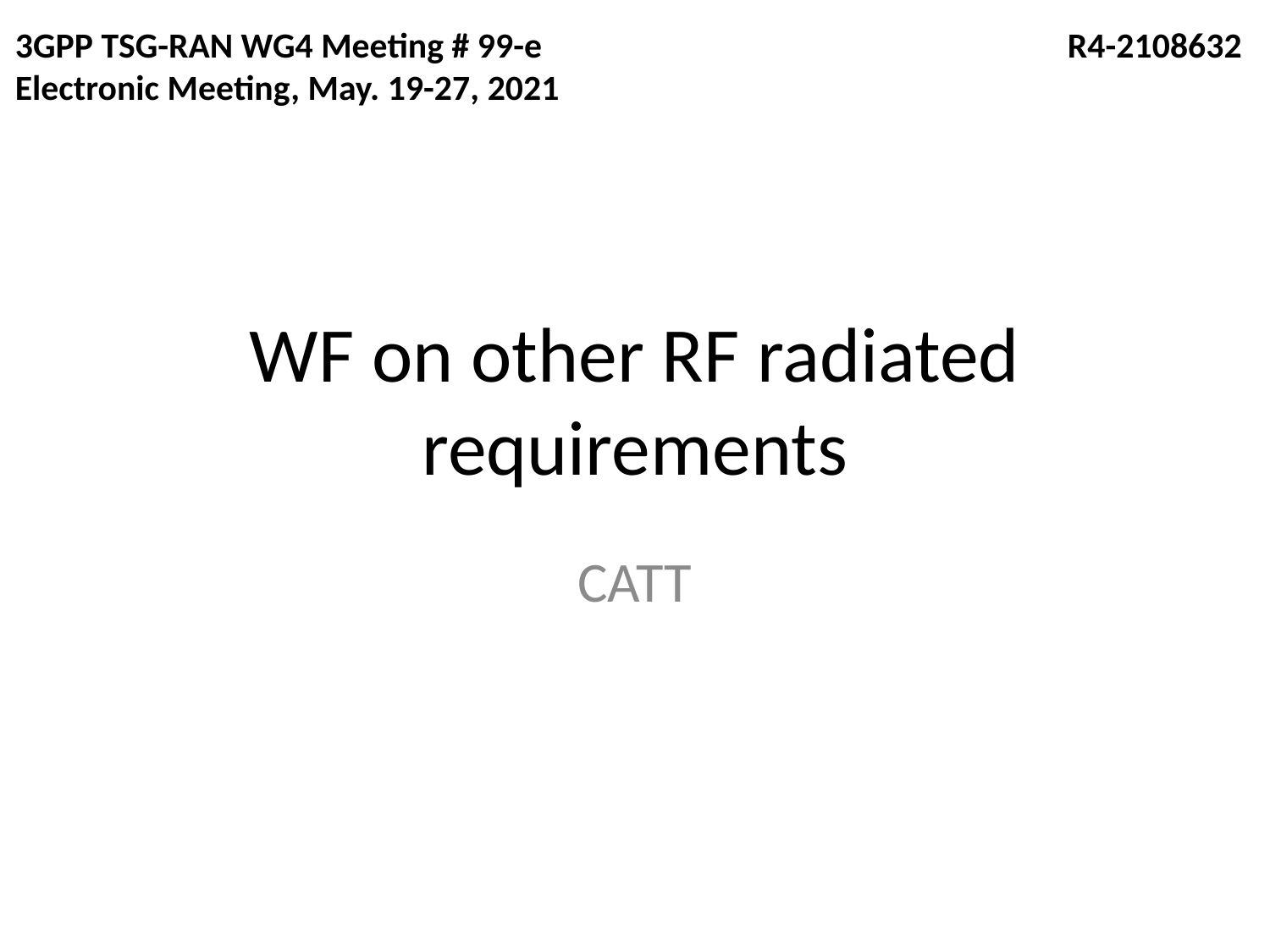

3GPP TSG-RAN WG4 Meeting # 99-e	                                                    R4-2108632
Electronic Meeting, May. 19-27, 2021
# WF on other RF radiated requirements
CATT